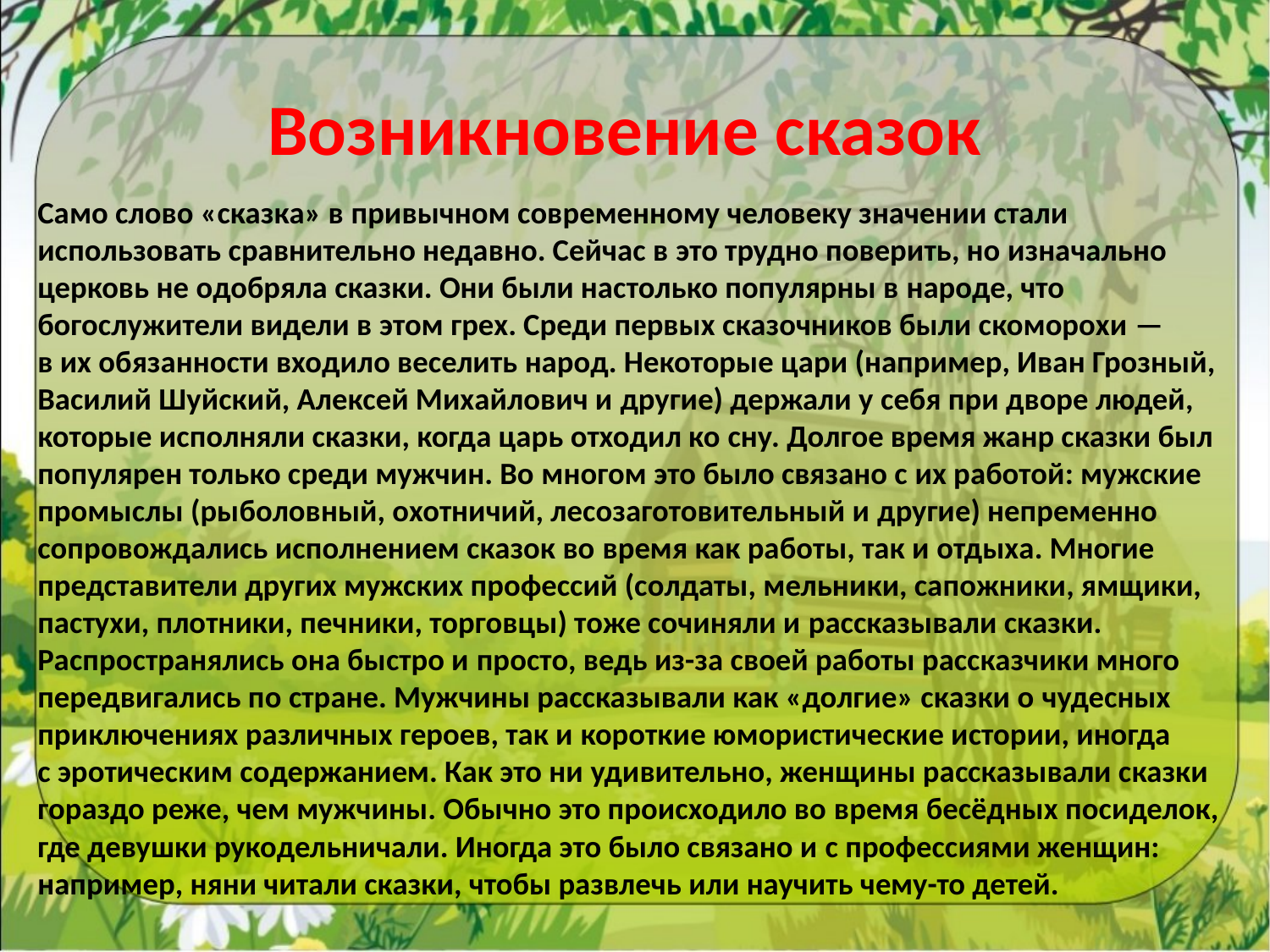

# Возникновение сказок
Само слово «сказка» в привычном современному человеку значении стали использовать сравнительно недавно. Сейчас в это трудно поверить, но изначально церковь не одобряла сказки. Они были настолько популярны в народе, что богослужители видели в этом грех. Среди первых сказочников были скоморохи — в их обязанности входило веселить народ. Некоторые цари (например, Иван Грозный, Василий Шуйский, Алексей Михайлович и другие) держали у себя при дворе людей, которые исполняли сказки, когда царь отходил ко сну. Долгое время жанр сказки был популярен только среди мужчин. Во многом это было связано с их работой: мужские промыслы (рыболовный, охотничий, лесозаготовительный и другие) непременно сопровождались исполнением сказок во время как работы, так и отдыха. Многие представители других мужских профессий (солдаты, мельники, сапожники, ямщики, пастухи, плотники, печники, торговцы) тоже сочиняли и рассказывали сказки. Распространялись она быстро и просто, ведь из-за своей работы рассказчики много передвигались по стране. Мужчины рассказывали как «долгие» сказки о чудесных приключениях различных героев, так и короткие юмористические истории, иногда с эротическим содержанием. Как это ни удивительно, женщины рассказывали сказки гораздо реже, чем мужчины. Обычно это происходило во время бесёдных посиделок, где девушки рукодельничали. Иногда это было связано и с профессиями женщин: например, няни читали сказки, чтобы развлечь или научить чему-то детей.